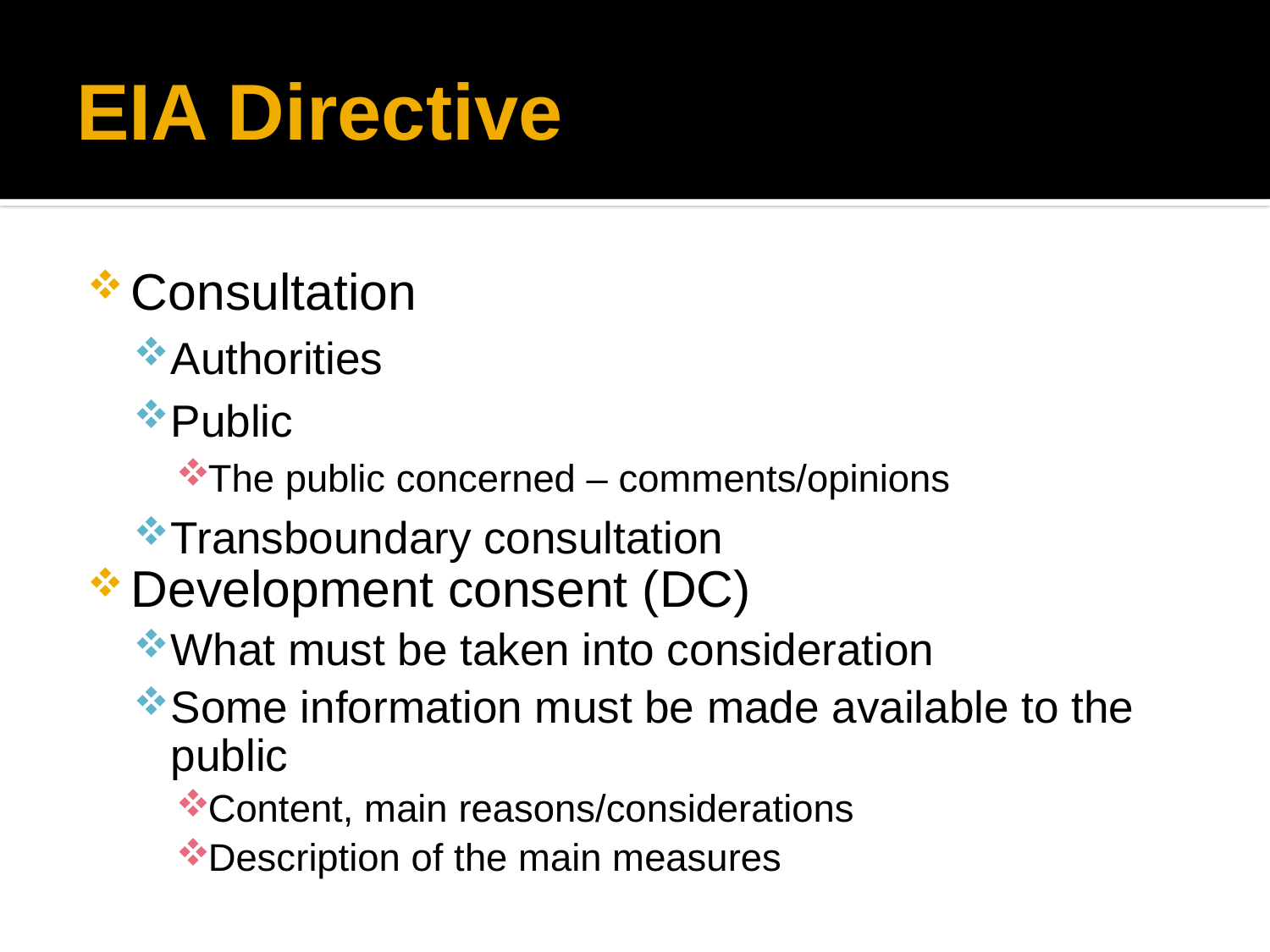

# EIA Directive
Consultation
Authorities
Public
The public concerned – comments/opinions
Transboundary consultation
Development consent (DC)
What must be taken into consideration
Some information must be made available to the public
Content, main reasons/considerations
Description of the main measures